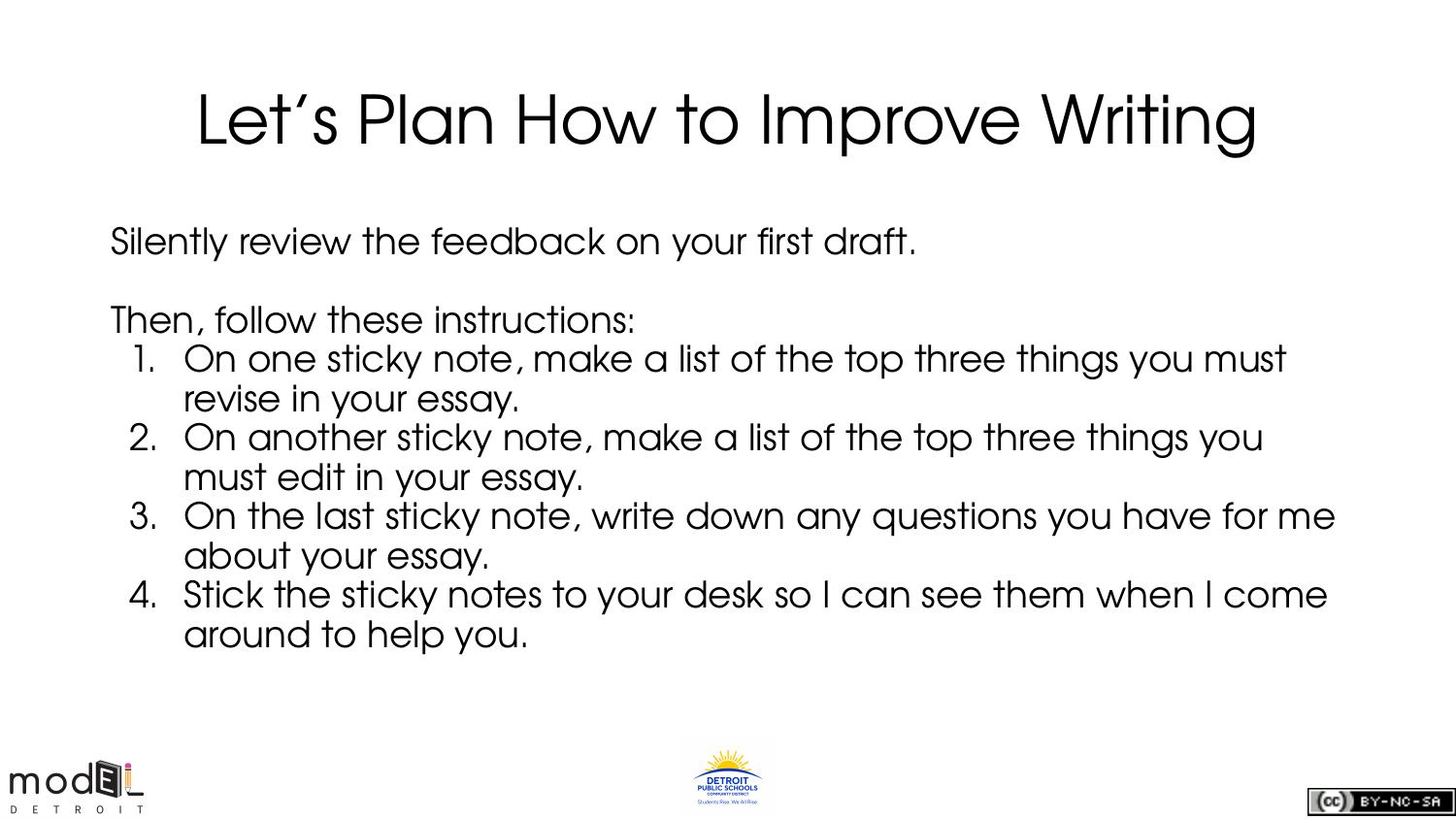

# Let’s Plan How to Improve Writing
Silently review the feedback on your first draft.

Then, follow these instructions:
On one sticky note, make a list of the top three things you must revise in your essay.
On another sticky note, make a list of the top three things you must edit in your essay.
On the last sticky note, write down any questions you have for me about your essay.
Stick the sticky notes to your desk so I can see them when I come around to help you.